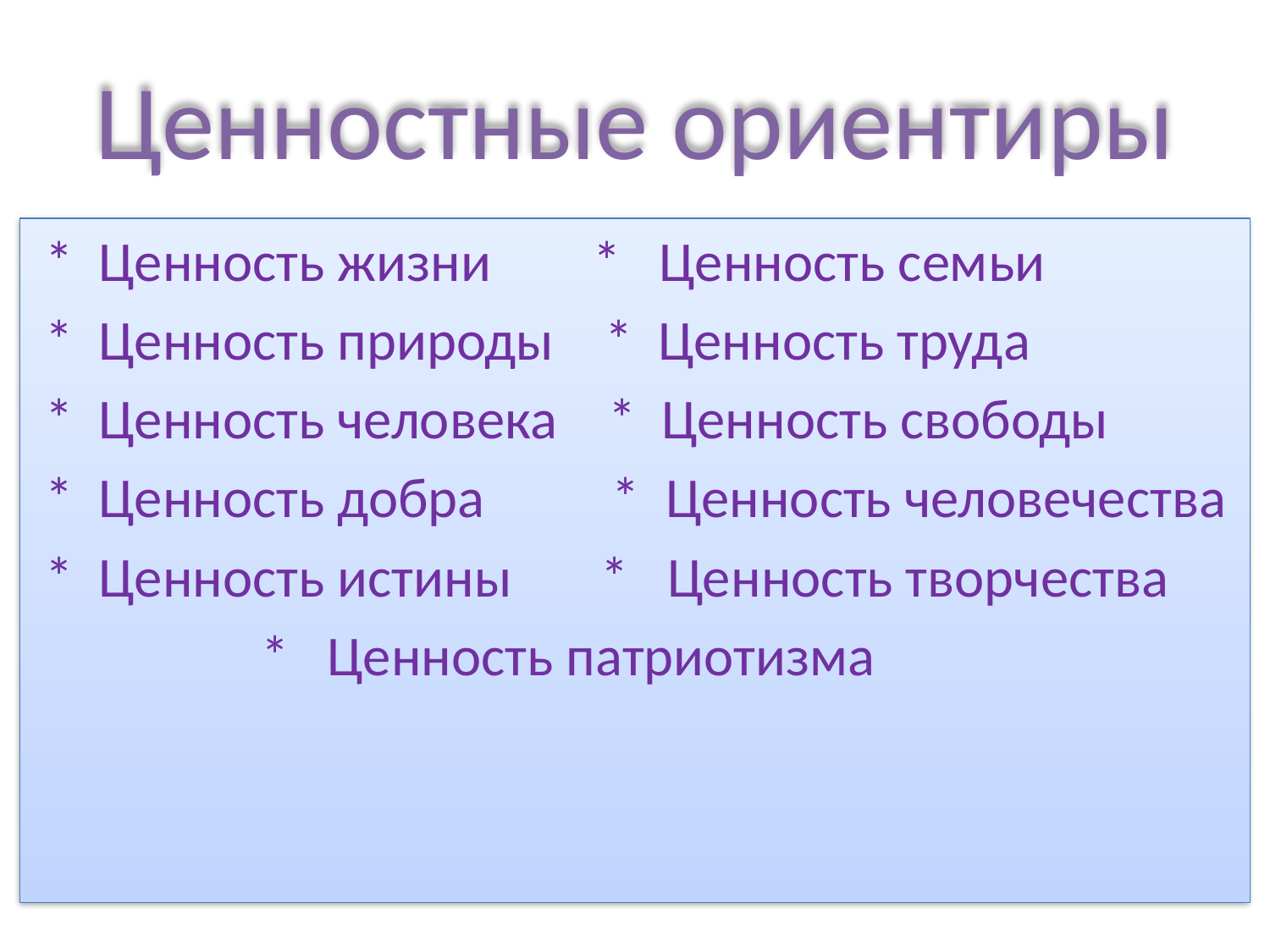

# Ценностные ориентиры
 *  Ценность жизни        *   Ценность семьи
 *  Ценность природы    *  Ценность труда
 *  Ценность человека    *  Ценность свободы
 *  Ценность добра          *  Ценность человечества
 *  Ценность истины       *   Ценность творчества
                  *   Ценность патриотизма